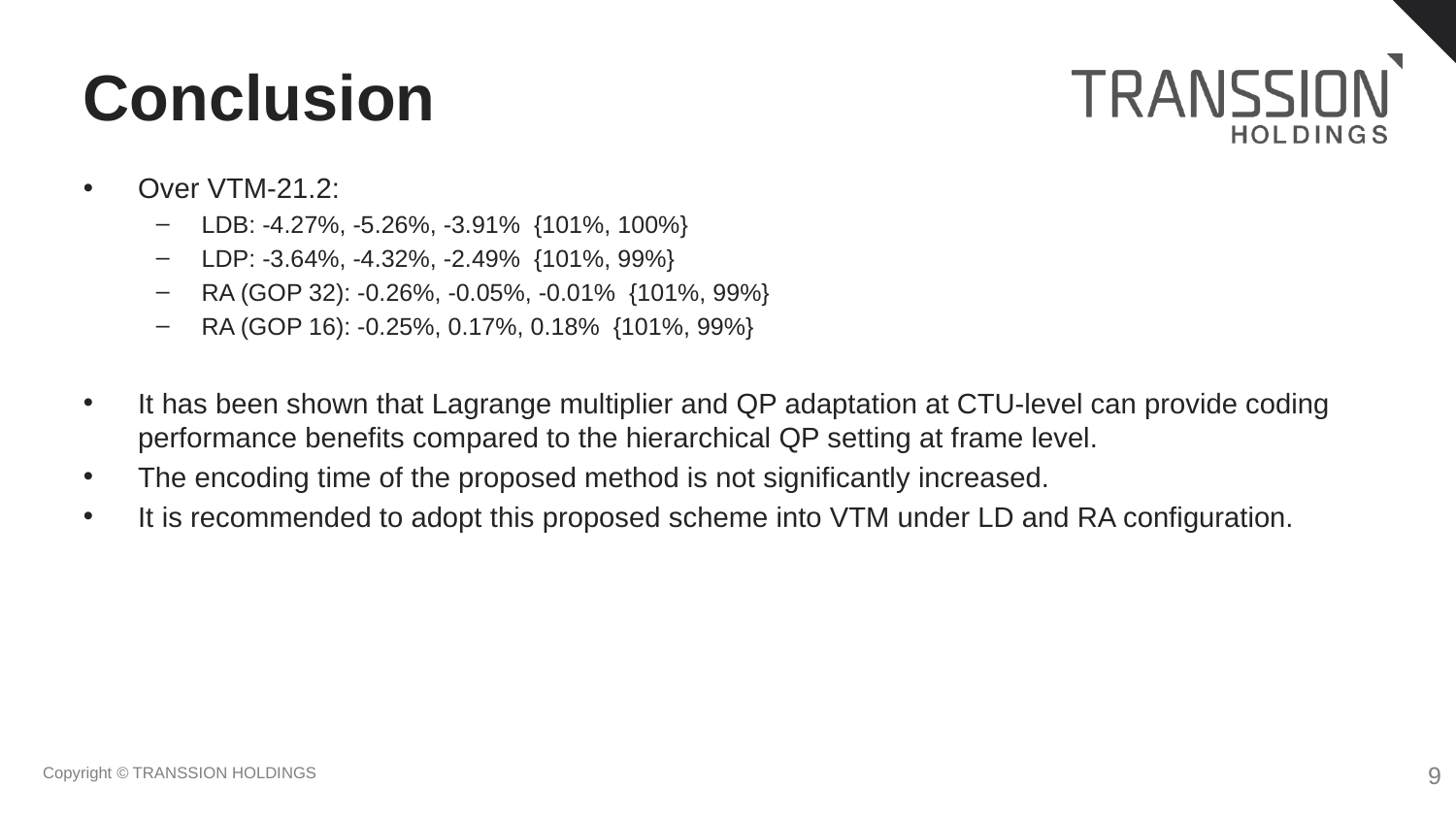

# Conclusion
Over VTM-21.2:
LDB: -4.27%, -5.26%, -3.91%  {101%, 100%}
LDP: -3.64%, -4.32%, -2.49%  {101%, 99%}
RA (GOP 32): -0.26%, -0.05%, -0.01%  {101%, 99%}
RA (GOP 16): -0.25%, 0.17%, 0.18%  {101%, 99%}

It has been shown that Lagrange multiplier and QP adaptation at CTU-level can provide coding performance benefits compared to the hierarchical QP setting at frame level.
The encoding time of the proposed method is not significantly increased.
It is recommended to adopt this proposed scheme into VTM under LD and RA configuration.

9